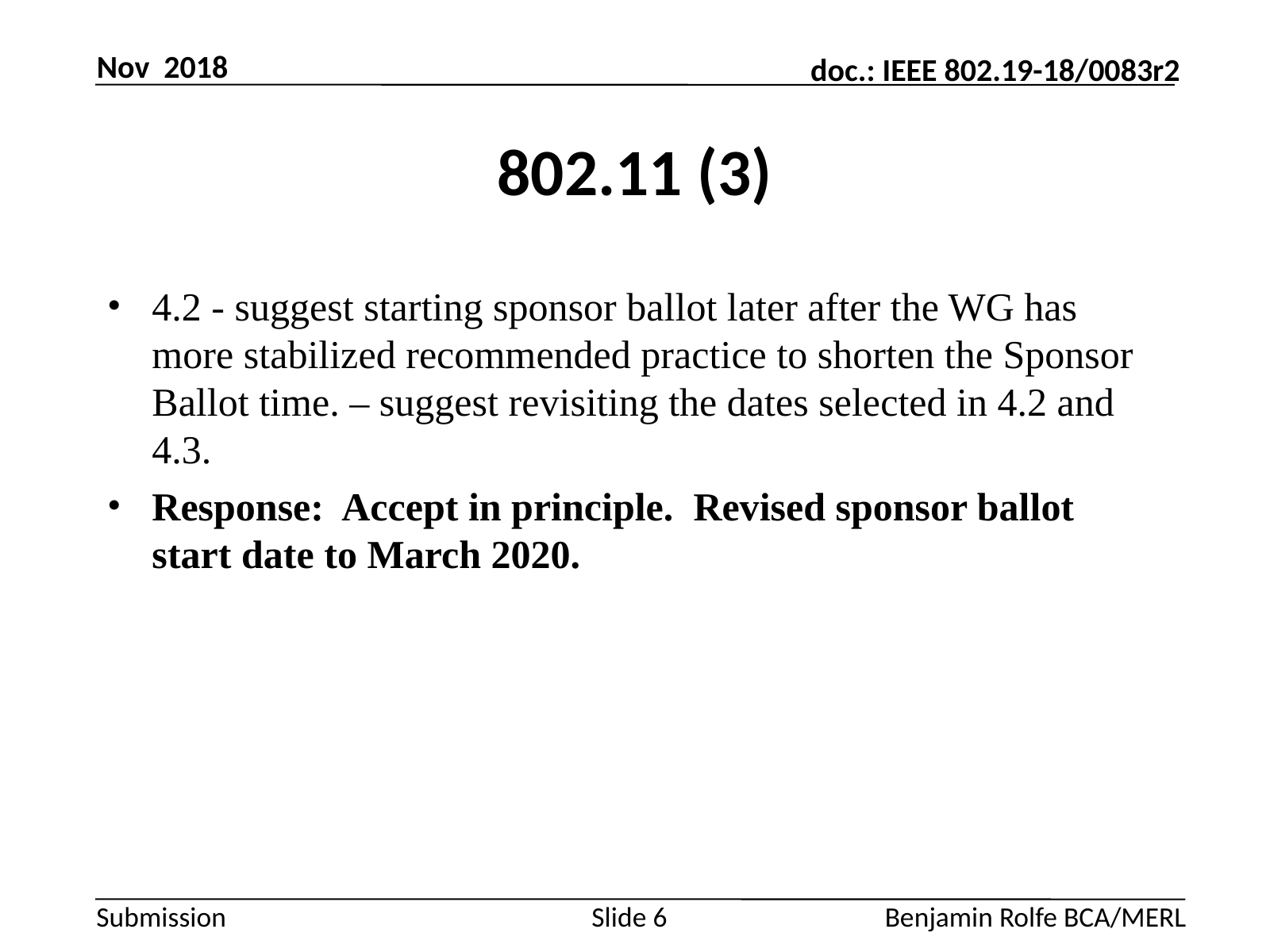

Nov  2018
# 802.11 (3)
4.2 - suggest starting sponsor ballot later after the WG has more stabilized recommended practice to shorten the Sponsor Ballot time. – suggest revisiting the dates selected in 4.2 and 4.3.
Response:  Accept in principle.  Revised sponsor ballot start date to March 2020.

Slide 6
Benjamin Rolfe BCA/MERL